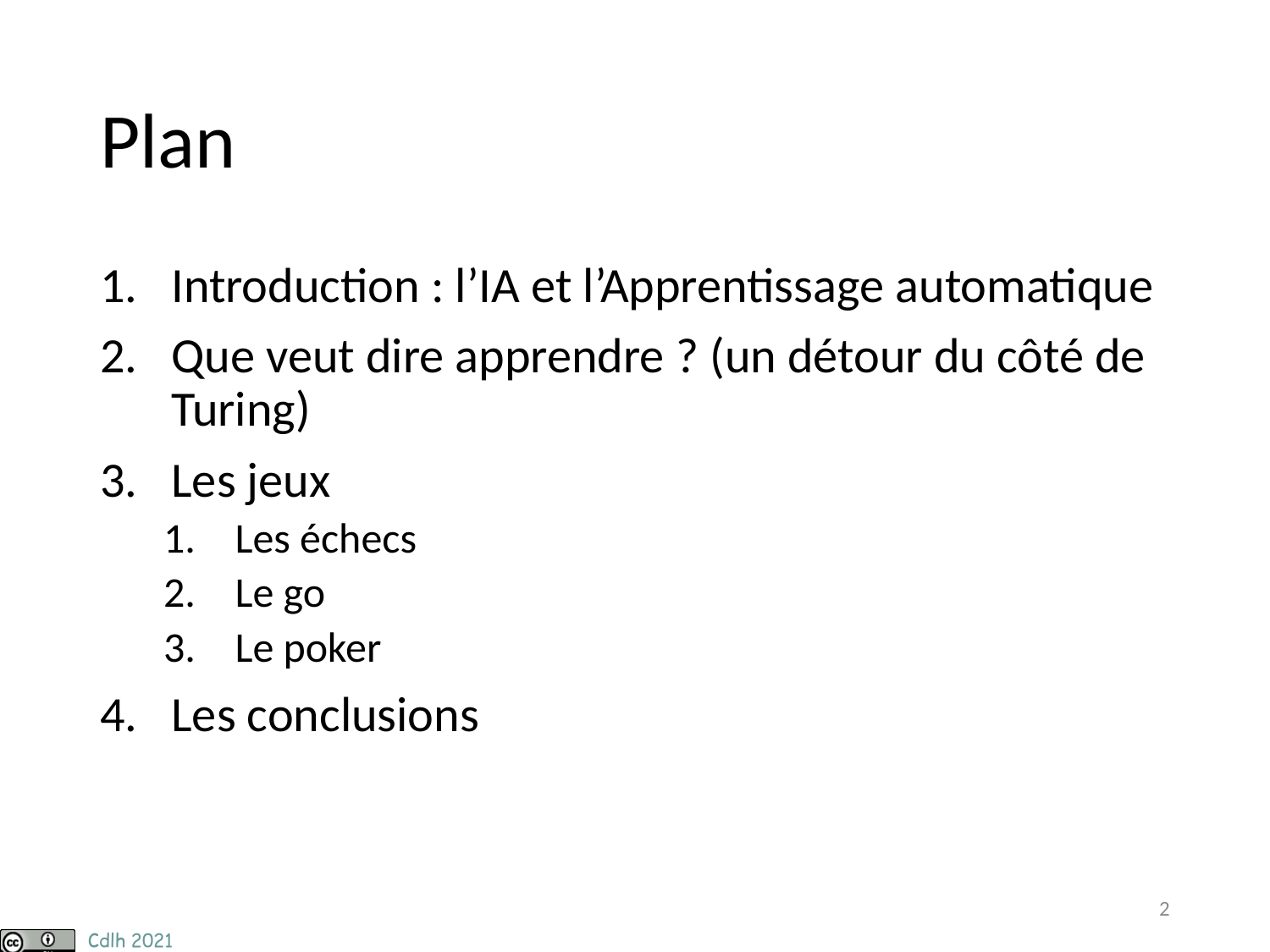

# Plan
Introduction : l’IA et l’Apprentissage automatique
Que veut dire apprendre ? (un détour du côté de Turing)
Les jeux
Les échecs
Le go
Le poker
Les conclusions

2